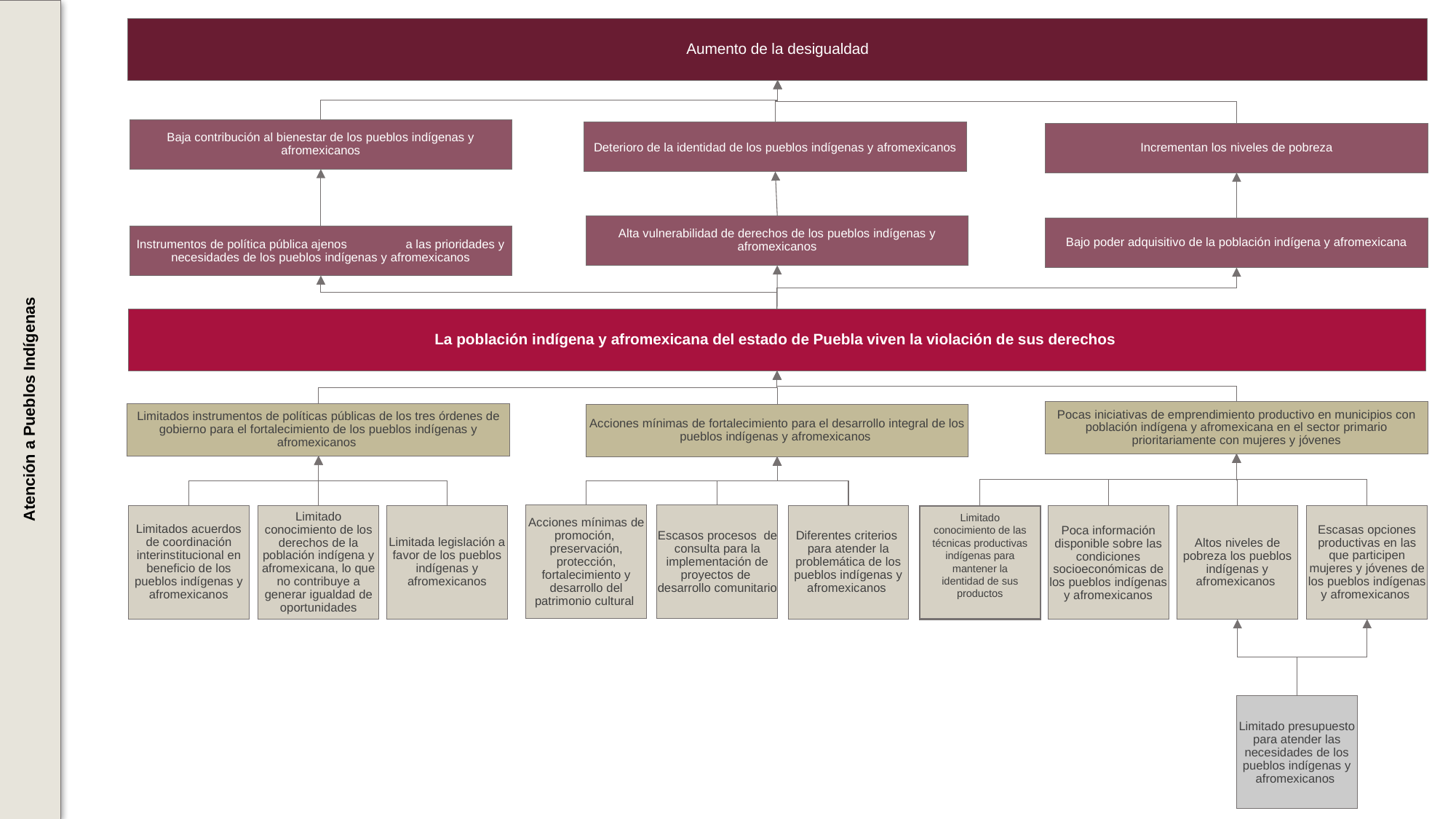

Aumento de la desigualdad
Baja contribución al bienestar de los pueblos indígenas y afromexicanos

Deterioro de la identidad de los pueblos indígenas y afromexicanos

Incrementan los niveles de pobreza
Alta vulnerabilidad de derechos de los pueblos indígenas y afromexicanos
Bajo poder adquisitivo de la población indígena y afromexicana

Instrumentos de política pública ajenos                 a las prioridades y necesidades de los pueblos indígenas y afromexicanos

La población indígena y afromexicana del estado de Puebla viven la violación de sus derechos
Atención a Pueblos Indígenas
Pocas iniciativas de emprendimiento productivo en municipios con población indígena y afromexicana en el sector primario prioritariamente con mujeres y jóvenes
Limitados instrumentos de políticas públicas de los tres órdenes de gobierno para el fortalecimiento de los pueblos indígenas y afromexicanos
Acciones mínimas de fortalecimiento para el desarrollo integral de los pueblos indígenas y afromexicanos
Acciones mínimas de promoción,  preservación, protección, fortalecimiento y desarrollo del patrimonio cultural
Escasos procesos  de consulta para la implementación de proyectos de  desarrollo comunitario
Limitados acuerdos de coordinación interinstitucional en beneficio de los pueblos indígenas y afromexicanos
Limitada legislación a favor de los pueblos indígenas y afromexicanos
Diferentes criterios  para atender la problemática de los pueblos indígenas y afromexicanos
Limitado conocimiento de los derechos de la población indígena y afromexicana, lo que no contribuye a generar igualdad de oportunidades
Limitado conocimiento de las técnicas productivas indígenas para mantener la identidad de sus productos

Poca información disponible sobre las condiciones socioeconómicas de los pueblos indígenas y afromexicanos

Escasas opciones productivas en las que participen mujeres y jóvenes de los pueblos indígenas y afromexicanos
Altos niveles de pobreza los pueblos indígenas y afromexicanos

Limitado presupuesto para atender las necesidades de los pueblos indígenas y afromexicanos